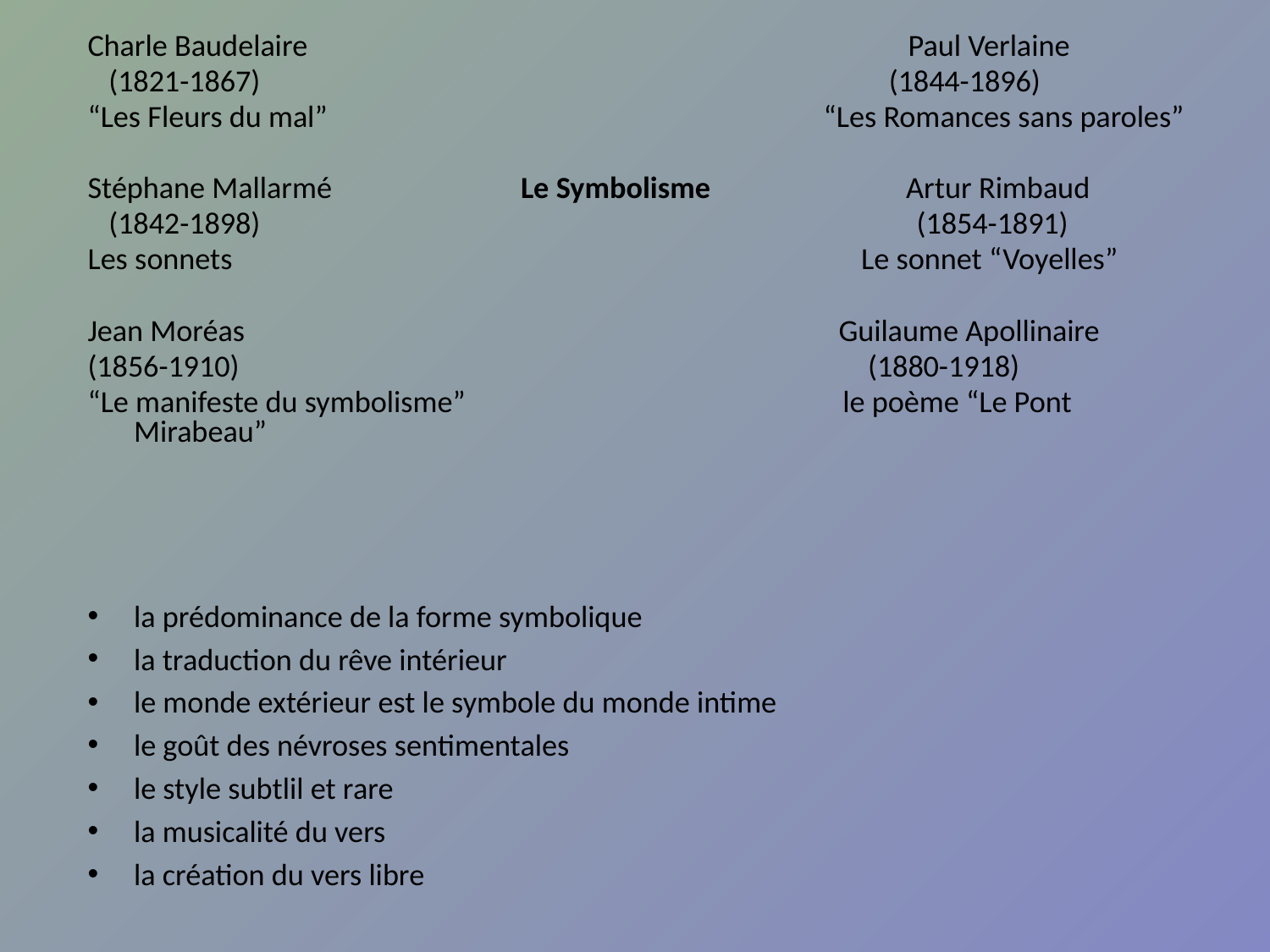

Charle Baudеlaire                                                                                      Paul Verlaine
   (1821-1867)                                                                                          (1844-1896)
“Les Fleurs du mal”                                                                       “Les Romances sans paroles”

Stéphane Mallarmé                           Le Symbolisme                            Artur Rimbaud
   (1842-1898)                                                                                              (1854-1891)
Les sonnets                                                                                          Le sonnet “Voyelles”

Jean Moréas                                                                                     Guilaume Apollinaire
(1856-1910)                                                                                          (1880-1918)
“Le manifeste du symbolisme”                                                      le poème “Le Pont Mirabeau”

la prédominance de la forme symbolique
la traduction du rêve intérieur
le monde extérieur est le symbole du monde intime
le goût des névroses sentimentales
le style subtlil et rare
la musicalité du vers
la création du vers libre